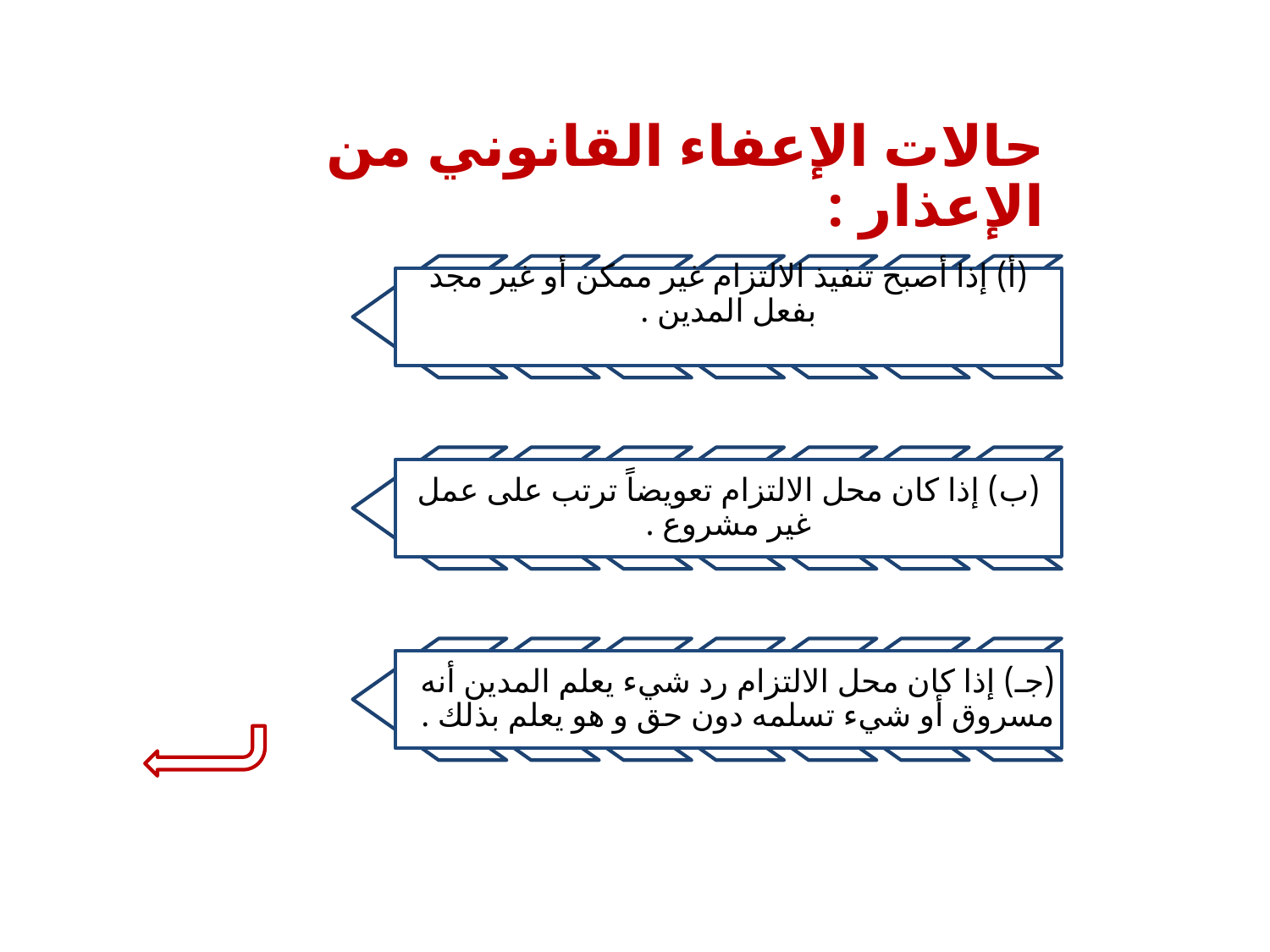

حالات الإعفاء القانوني من الإعذار :
(أ) إذا أصبح تنفيذ الالتزام غير ممكن أو غير مجد بفعل المدين .

(ب) إذا كان محل الالتزام تعويضاً ترتب على عمل غير مشروع .

(جـ) إذا كان محل الالتزام رد شيء يعلم المدين أنه مسروق أو شيء تسلمه دون حق و هو يعلم بذلك .